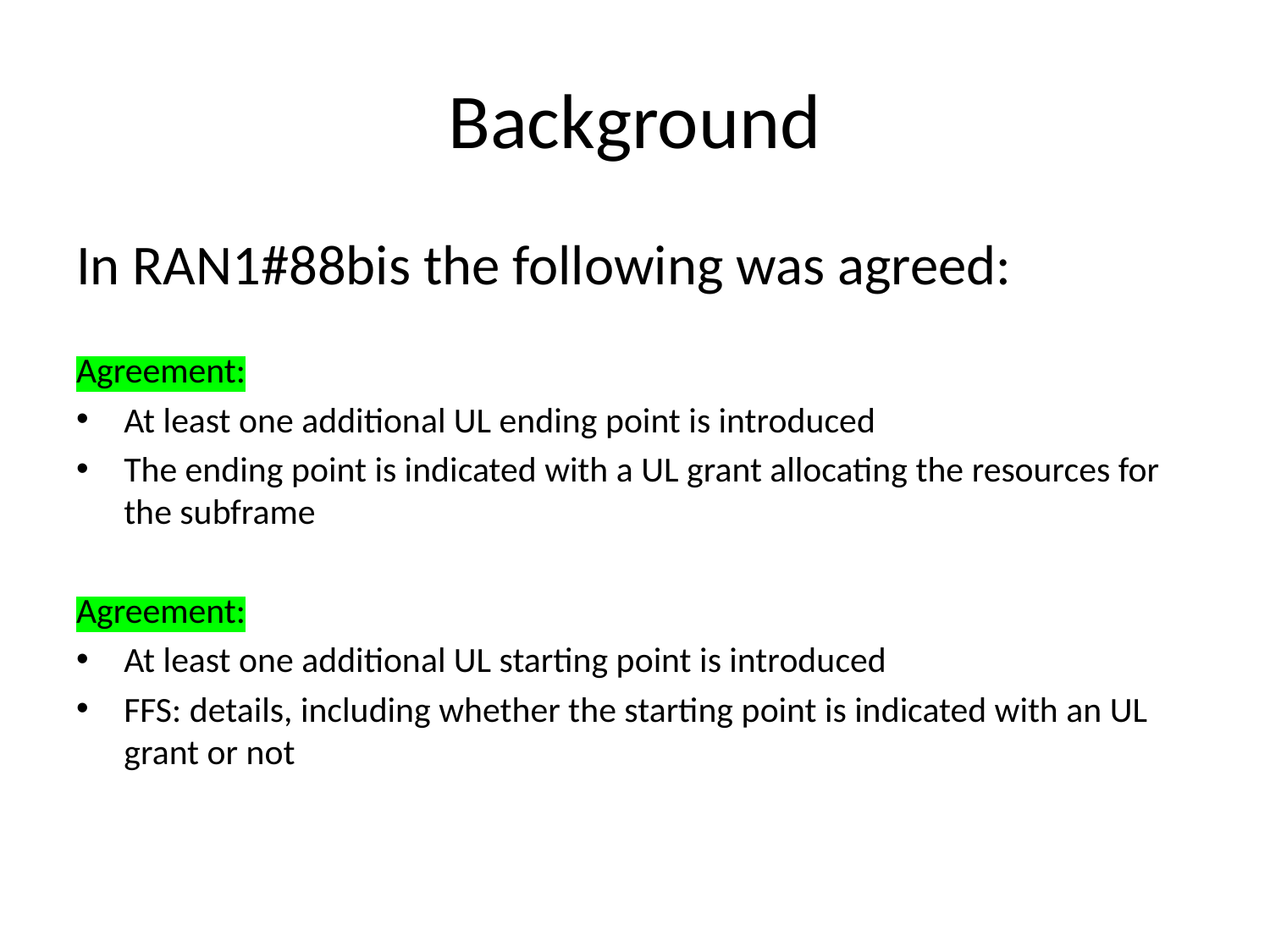

# Background
In RAN1#88bis the following was agreed:

Agreement:
At least one additional UL ending point is introduced
The ending point is indicated with a UL grant allocating the resources for the subframe

Agreement:
At least one additional UL starting point is introduced
FFS: details, including whether the starting point is indicated with an UL grant or not